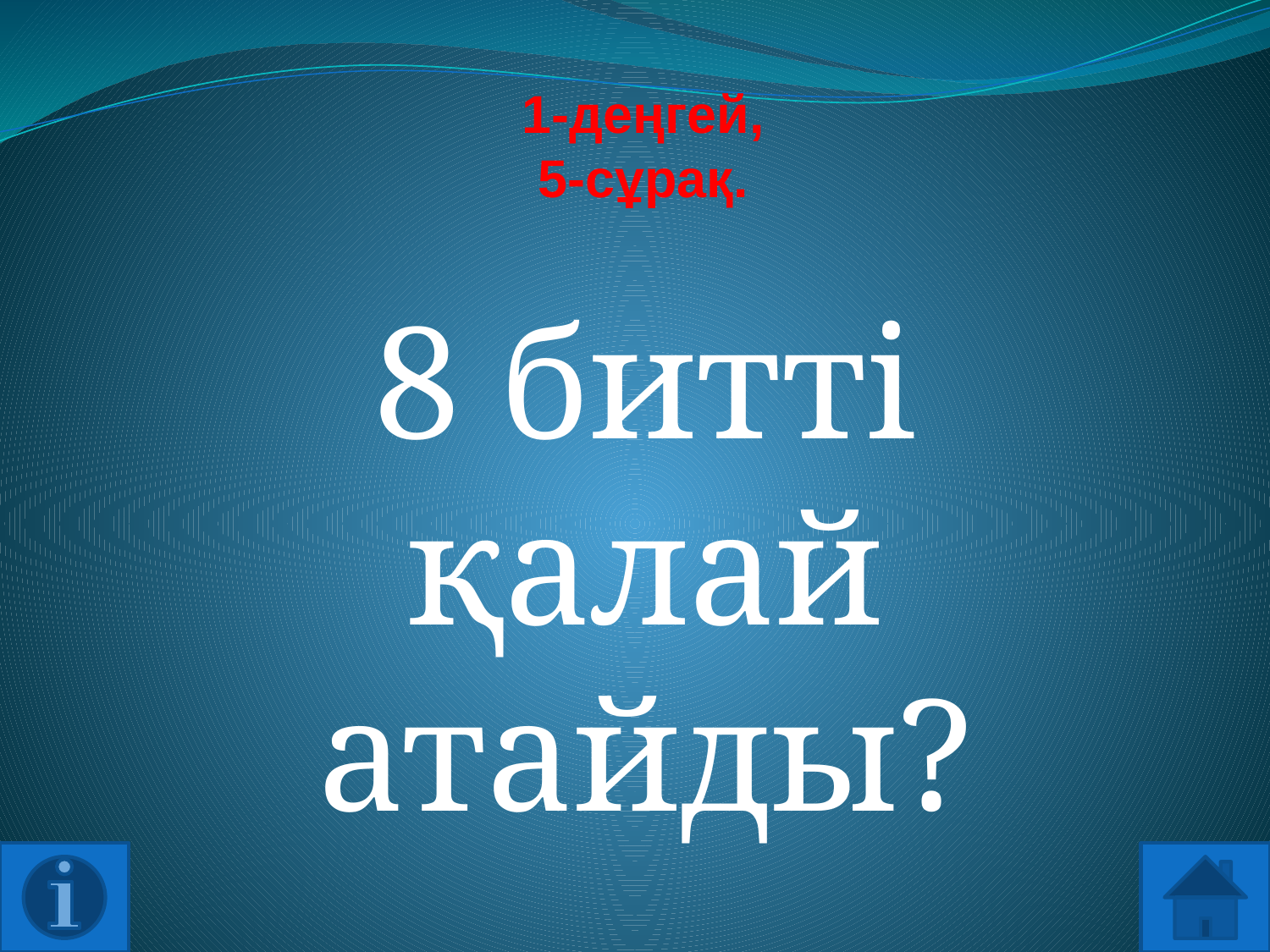

# 1-деңгей, 5-сұрақ.
8 битті қалай атайды?